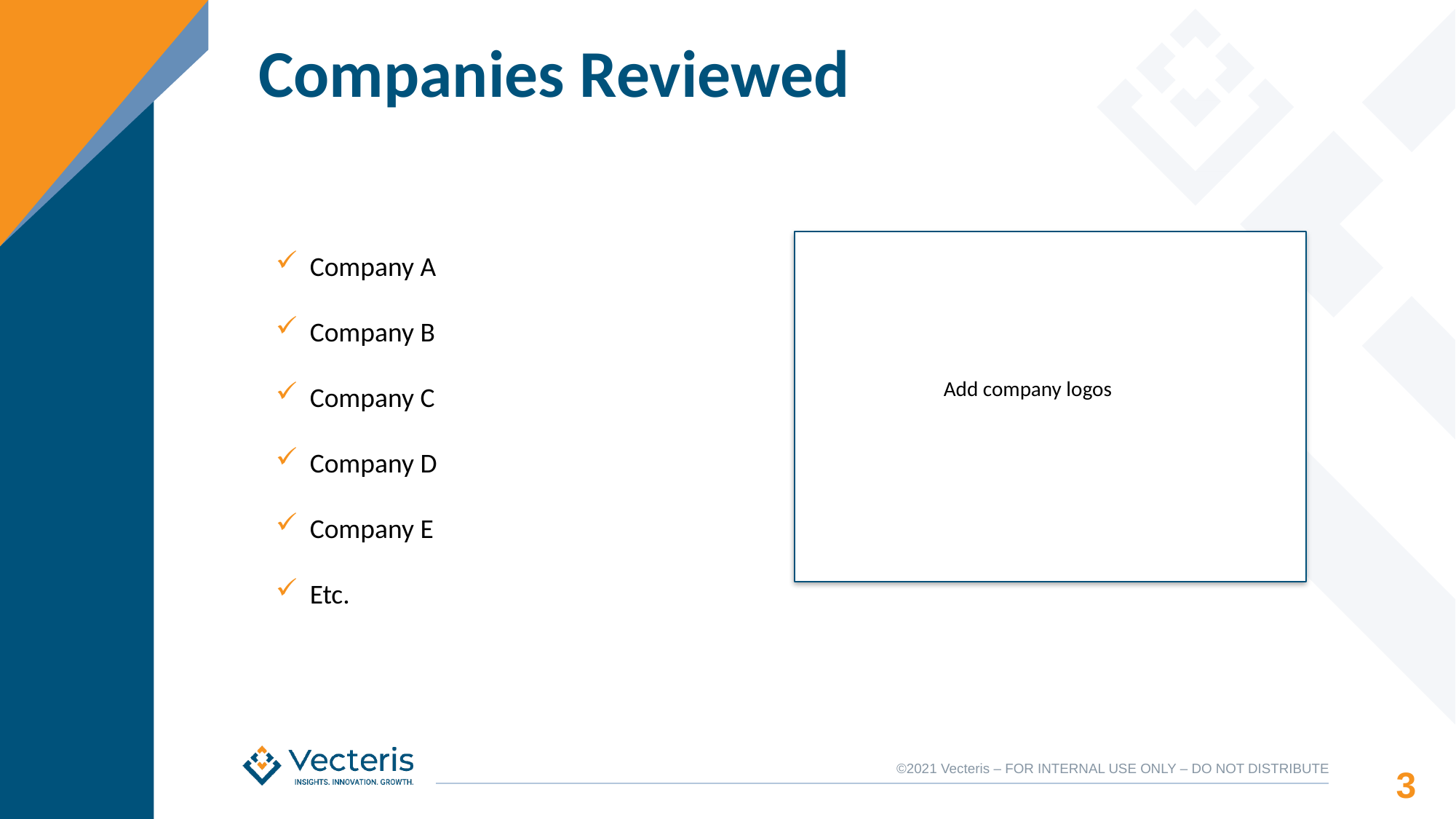

# Companies Reviewed

Company A
Company B
Company C
Company D
Company E
Etc.

Add company logos
3
©2021 Vecteris – FOR INTERNAL USE ONLY – DO NOT DISTRIBUTE